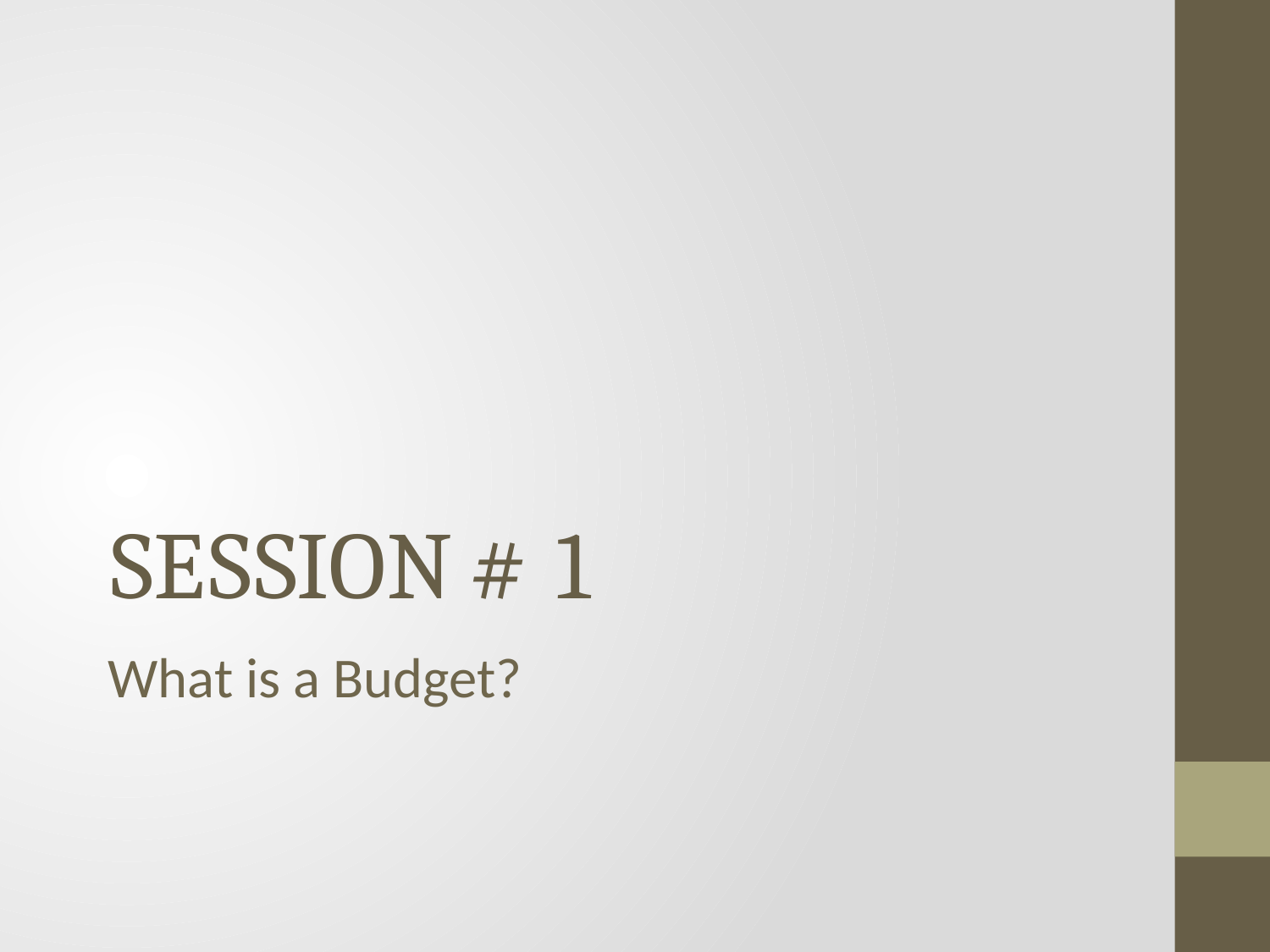

# SESSION # 1
What is a Budget?